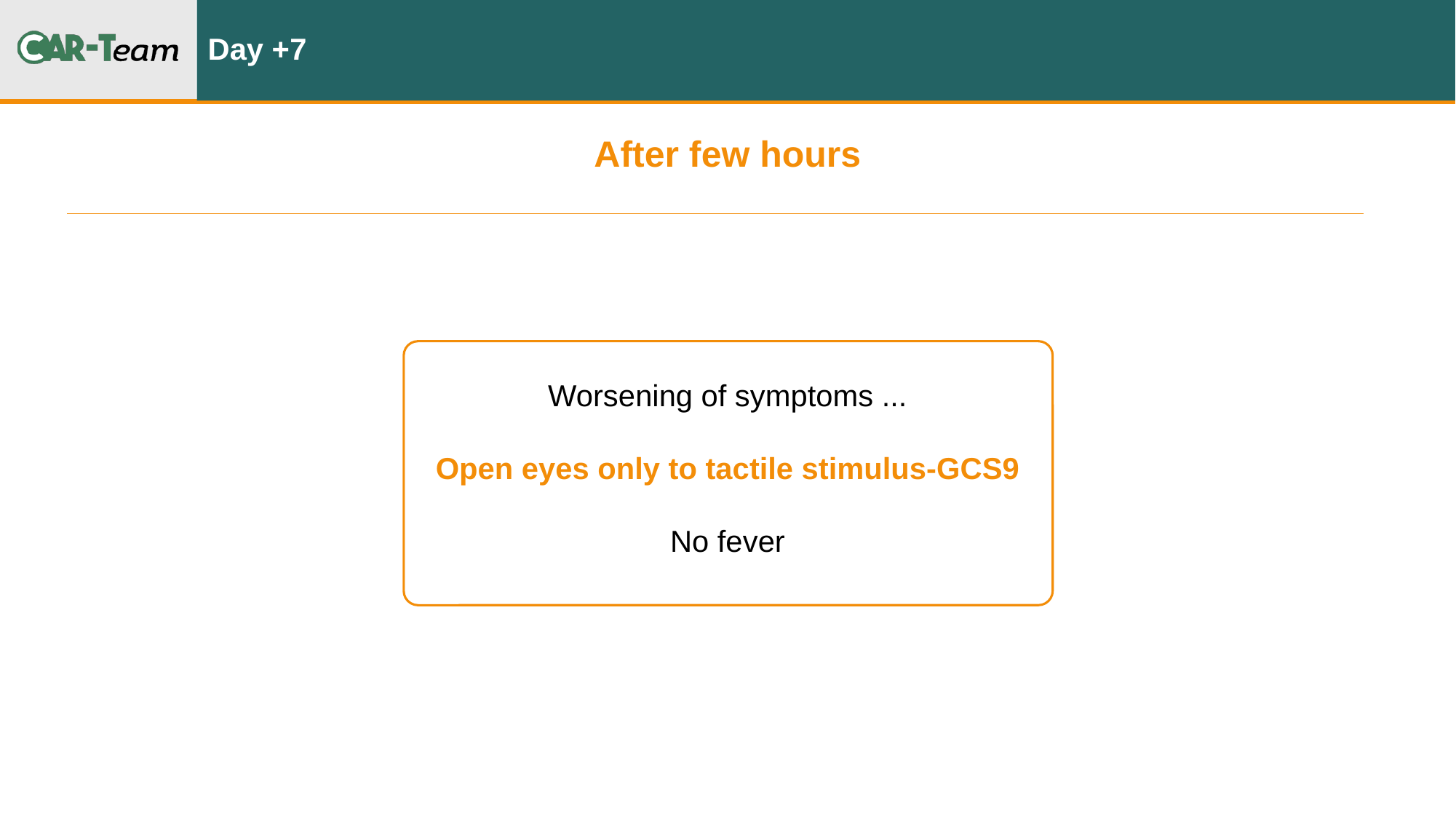

# Day +7
After few hours

Worsening of symptoms ...

Open eyes only to tactile stimulus-GCS9

No fever